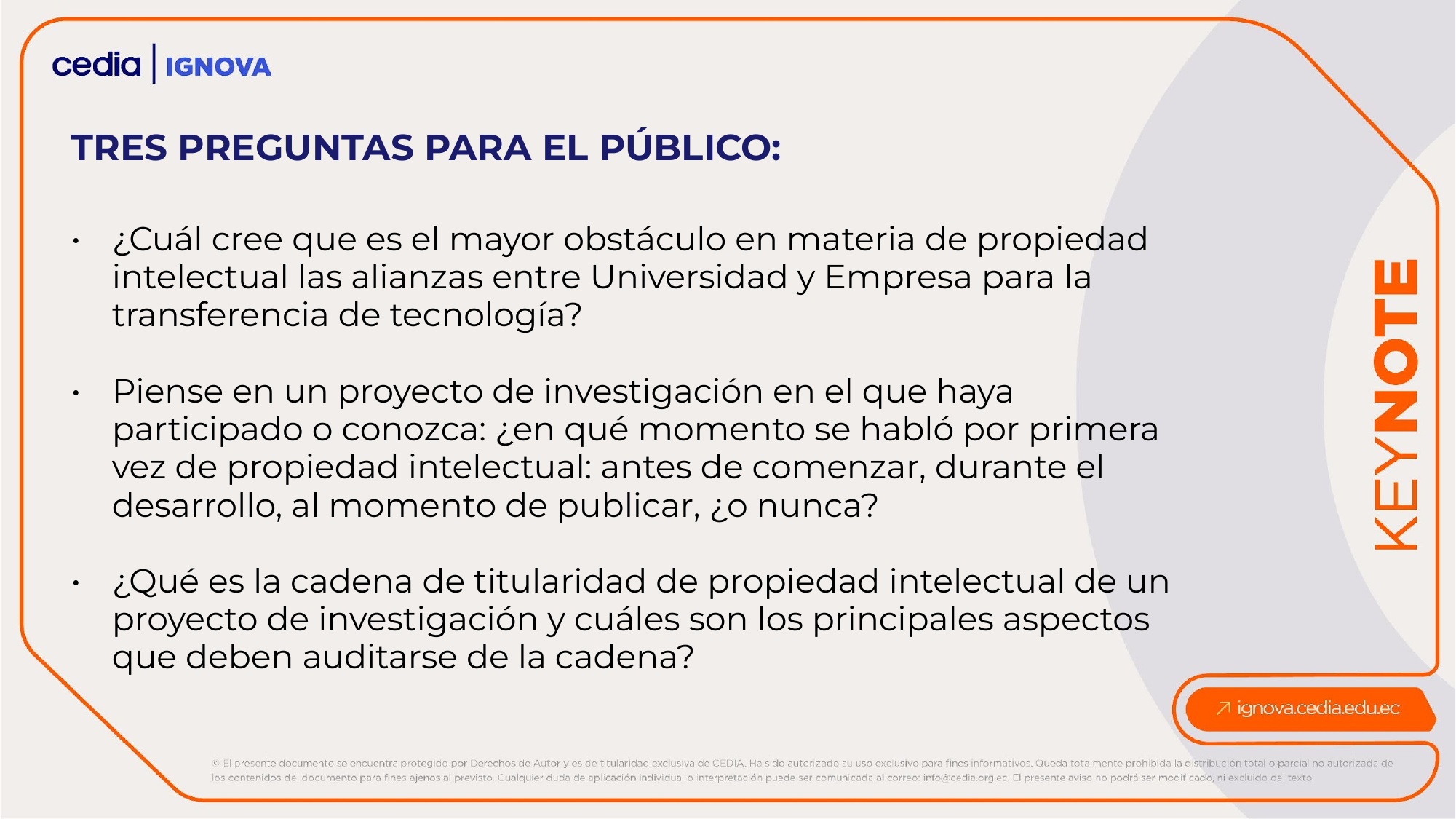

TRES PREGUNTAS PARA EL PÚBLICO:

¿Cuál cree que es el mayor obstáculo en materia de propiedad intelectual las alianzas entre Universidad y Empresa para la transferencia de tecnología?

Piense en un proyecto de investigación en el que haya participado o conozca: ¿en qué momento se habló por primera vez de propiedad intelectual: antes de comenzar, durante el desarrollo, al momento de publicar, ¿o nunca?

¿Qué es la cadena de titularidad de propiedad intelectual de un proyecto de investigación y cuáles son los principales aspectos que deben auditarse de la cadena?